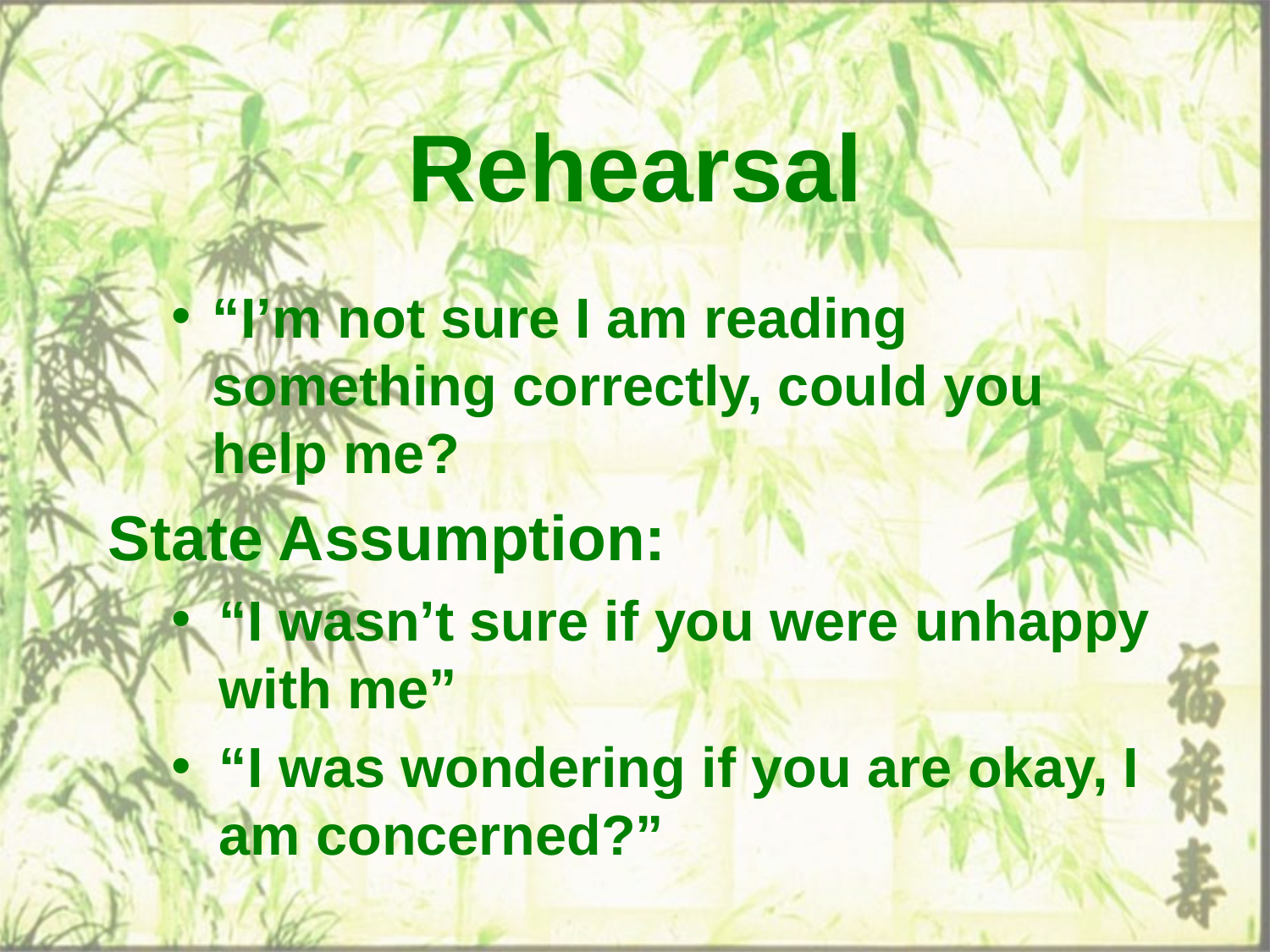

# Rehearsal
“I’m not sure I am reading something correctly, could you help me?
State Assumption:
“I wasn’t sure if you were unhappy with me”
“I was wondering if you are okay, I am concerned?”